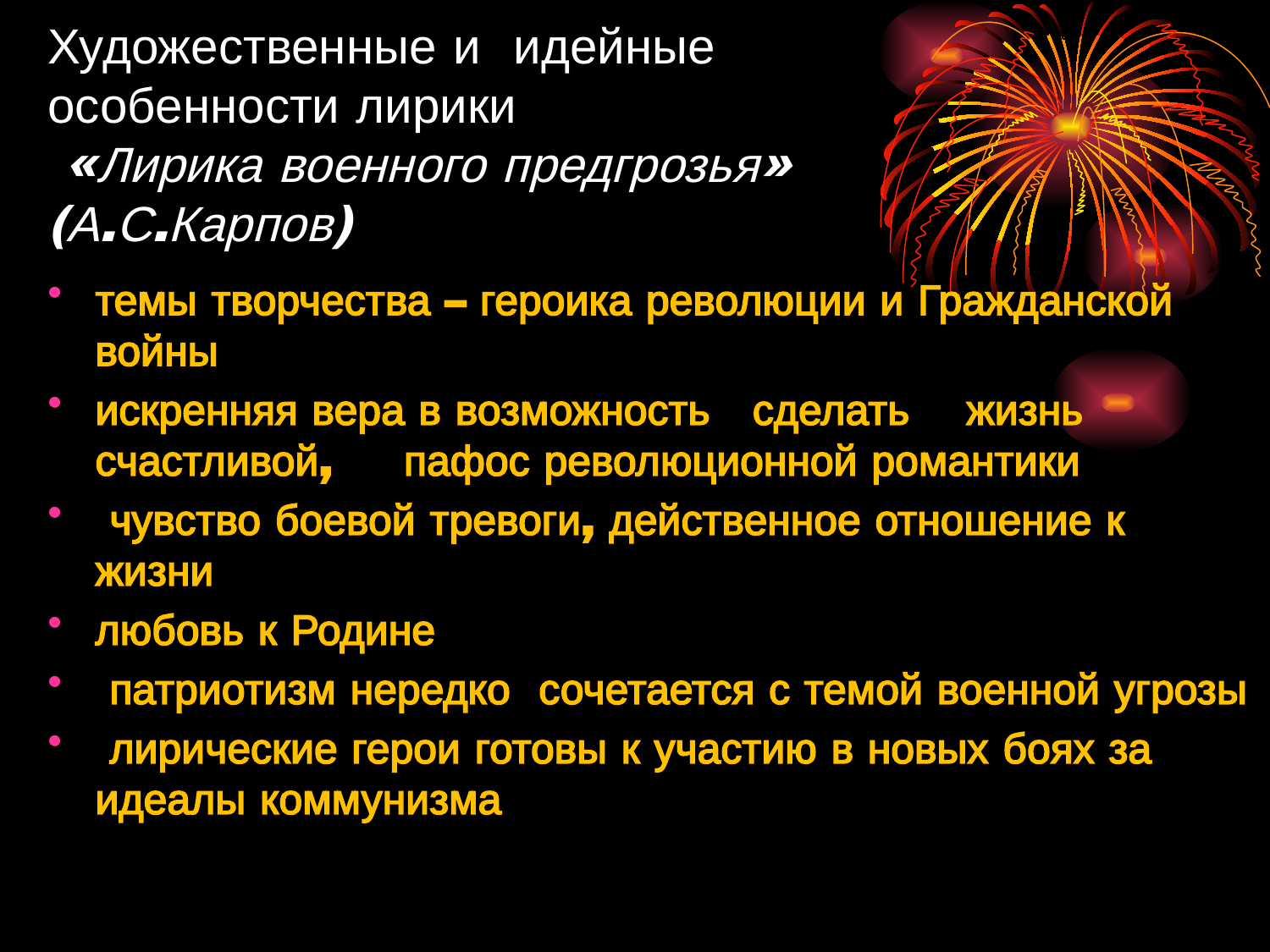

# Художественные и  идейные особенности лирики «Лирика военного предгрозья» (А.С.Карпов)
темы творчества – героика революции и Гражданской войны
искренняя вера в возможность   сделать    жизнь    счастливой,     пафос революционной романтики
 чувство боевой тревоги, действенное отношение к жизни
любовь к Родине
 патриотизм нередко  сочетается с темой военной угрозы
 лирические герои готовы к участию в новых боях за идеалы коммунизма